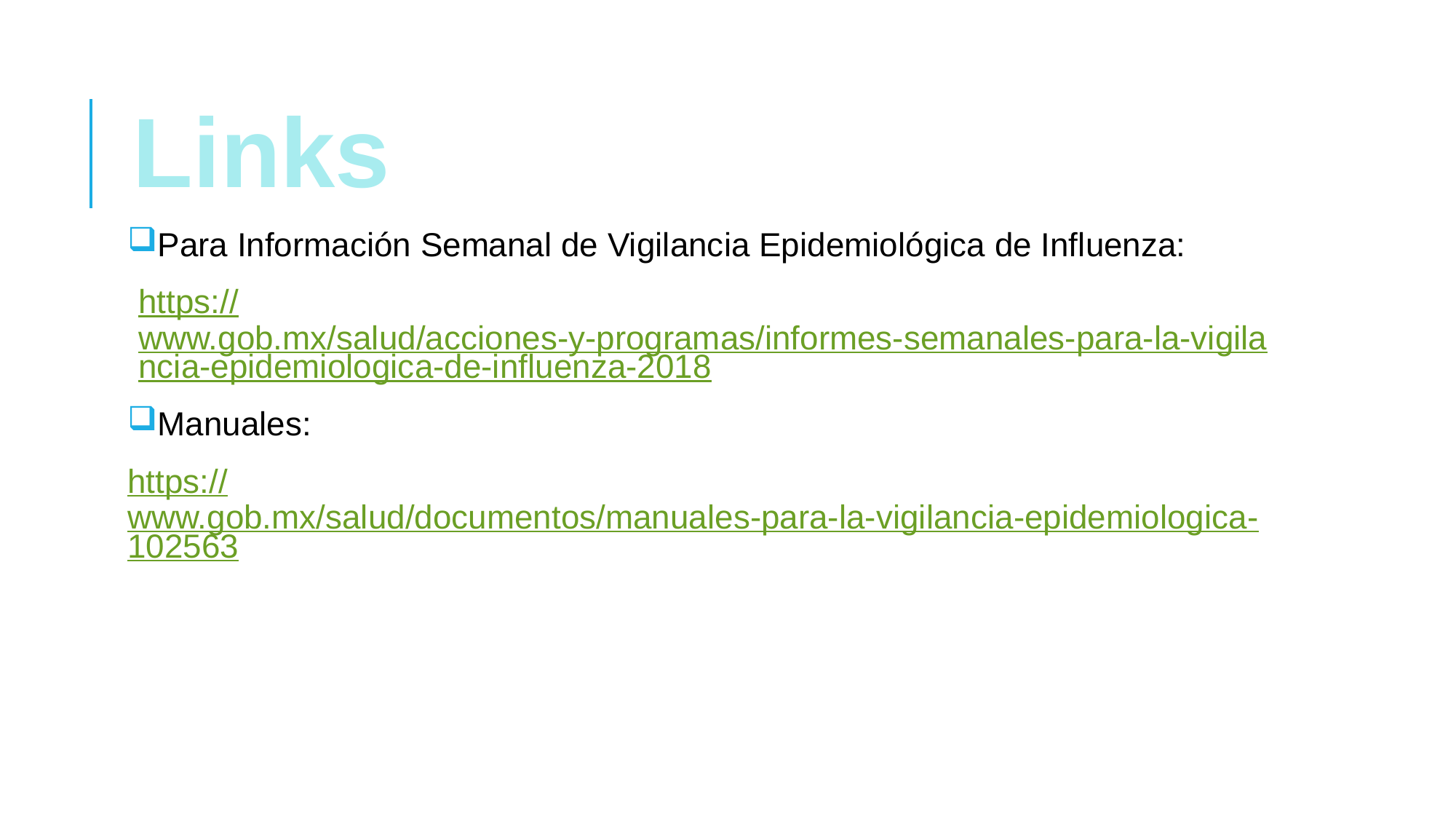

# Links
Para Información Semanal de Vigilancia Epidemiológica de Influenza:
https://www.gob.mx/salud/acciones-y-programas/informes-semanales-para-la-vigilancia-epidemiologica-de-influenza-2018
Manuales:
https://www.gob.mx/salud/documentos/manuales-para-la-vigilancia-epidemiologica-102563